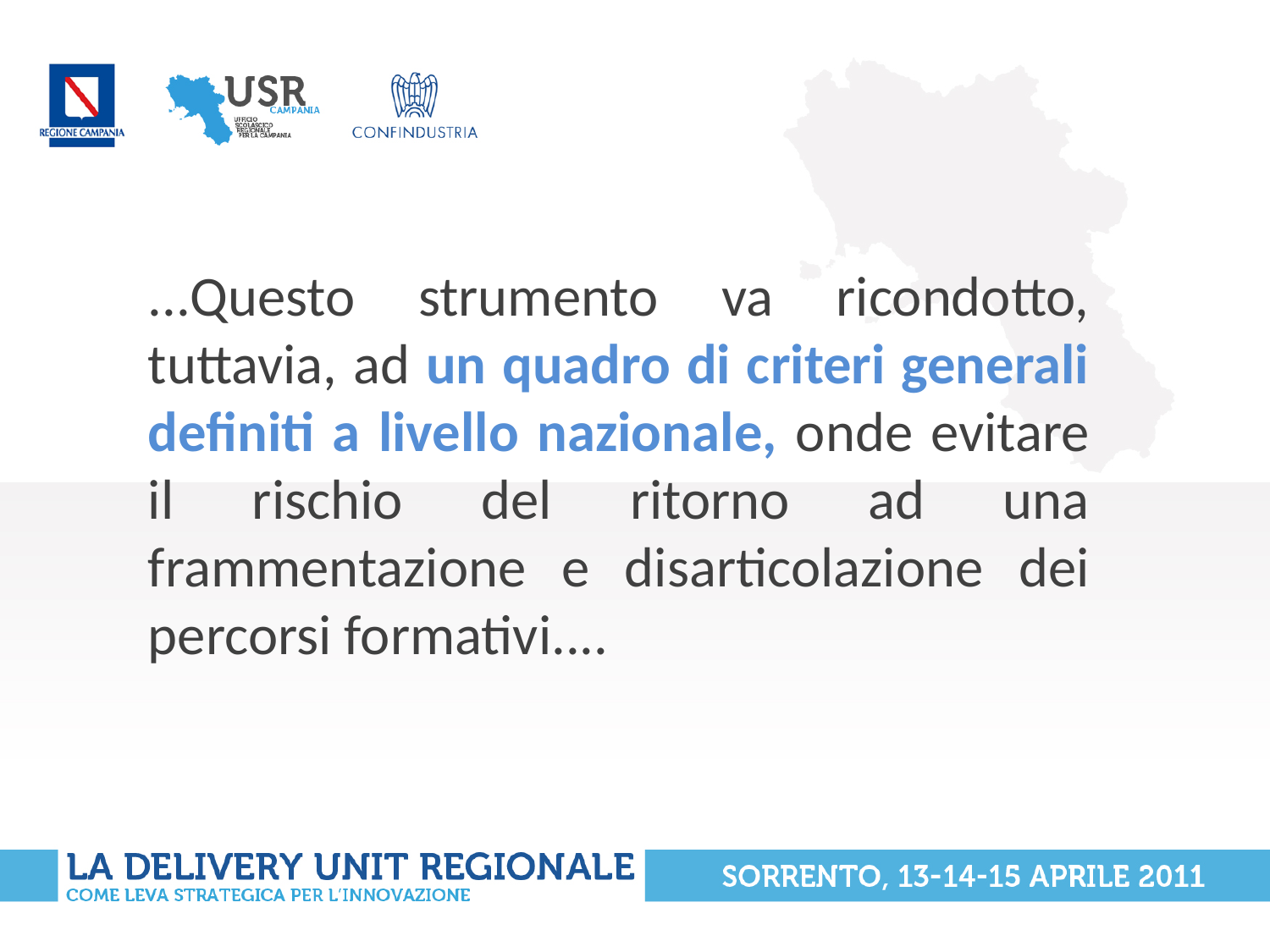

# ...Questo strumento va ricondotto, tuttavia, ad un quadro di criteri generali definiti a livello nazionale, onde evitare il rischio del ritorno ad una frammentazione e disarticolazione dei percorsi formativi....